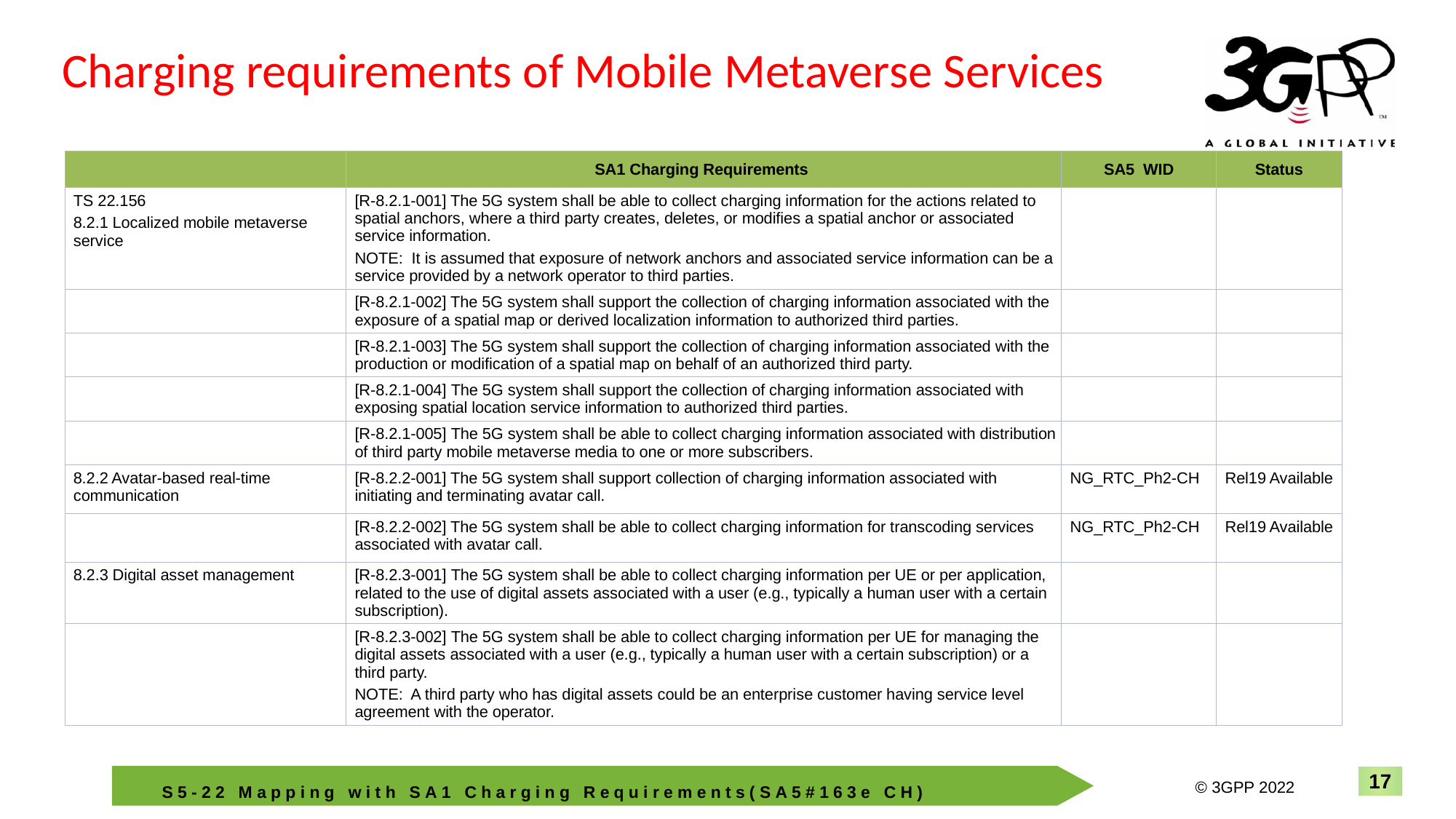

# Charging requirements of Mobile Metaverse Services
|  | SA1 Charging Requirements | SA5 WID | Status |
| --- | --- | --- | --- |
| TS 22.156 8.2.1 Localized mobile metaverse service | [R-8.2.1-001] The 5G system shall be able to collect charging information for the actions related to spatial anchors, where a third party creates, deletes, or modifies a spatial anchor or associated service information. NOTE: It is assumed that exposure of network anchors and associated service information can be a service provided by a network operator to third parties. |  |  |
|  | [R-8.2.1-002] The 5G system shall support the collection of charging information associated with the exposure of a spatial map or derived localization information to authorized third parties. |  |  |
|  | [R-8.2.1-003] The 5G system shall support the collection of charging information associated with the production or modification of a spatial map on behalf of an authorized third party. |  |  |
|  | [R-8.2.1-004] The 5G system shall support the collection of charging information associated with exposing spatial location service information to authorized third parties. |  |  |
|  | [R-8.2.1-005] The 5G system shall be able to collect charging information associated with distribution of third party mobile metaverse media to one or more subscribers. |  |  |
| 8.2.2 Avatar-based real-time communication | [R-8.2.2-001] The 5G system shall support collection of charging information associated with initiating and terminating avatar call. | NG\_RTC\_Ph2-CH | Rel19 Available |
|  | [R-8.2.2-002] The 5G system shall be able to collect charging information for transcoding services associated with avatar call. | NG\_RTC\_Ph2-CH | Rel19 Available |
| 8.2.3 Digital asset management | [R-8.2.3-001] The 5G system shall be able to collect charging information per UE or per application, related to the use of digital assets associated with a user (e.g., typically a human user with a certain subscription). |  |  |
|  | [R-8.2.3-002] The 5G system shall be able to collect charging information per UE for managing the digital assets associated with a user (e.g., typically a human user with a certain subscription) or a third party. NOTE: A third party who has digital assets could be an enterprise customer having service level agreement with the operator. |  |  |